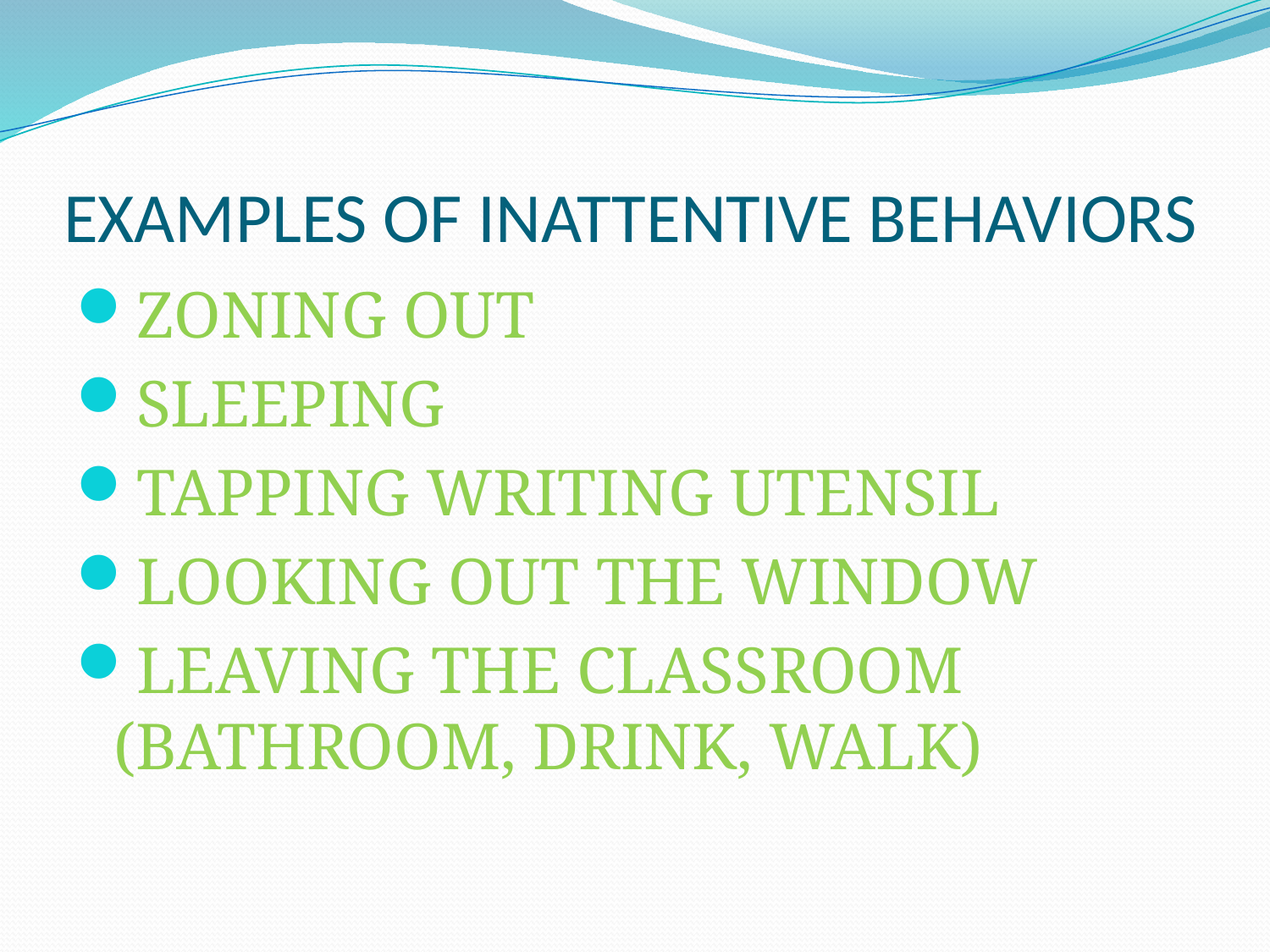

# EXAMPLES OF INATTENTIVE BEHAVIORS
ZONING OUT
SLEEPING
TAPPING WRITING UTENSIL
LOOKING OUT THE WINDOW
LEAVING THE CLASSROOM (BATHROOM, DRINK, WALK)